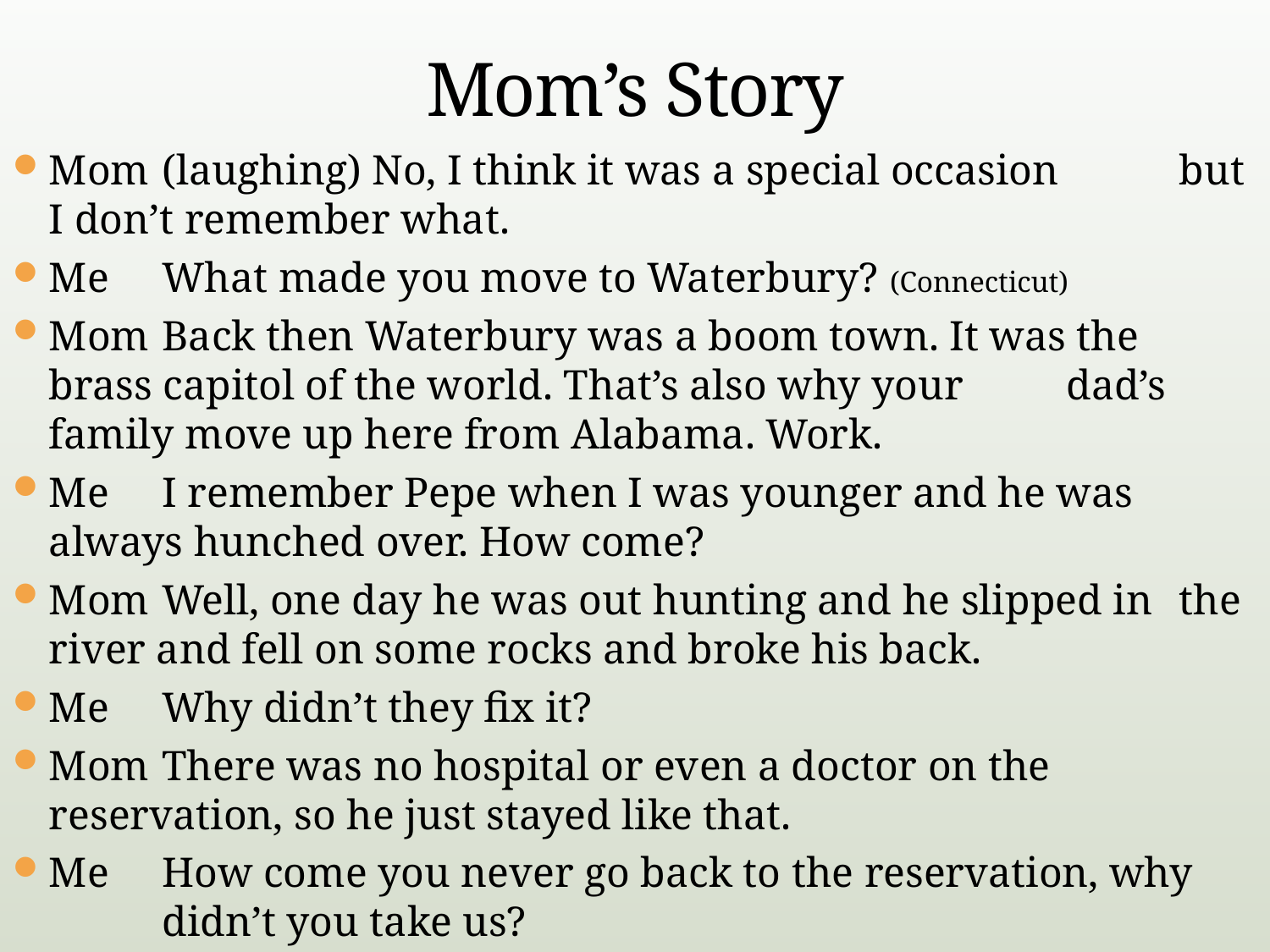

# Mom’s Story
Mom	(laughing) No, I think it was a special occasion 			but I don’t remember what.
Me		What made you move to Waterbury? (Connecticut)
Mom	Back then Waterbury was a boom town. It was the 		brass capitol of the world. That’s also why your 			dad’s family move up here from Alabama. Work.
Me		I remember Pepe when I was younger and he was 		always hunched over. How come?
Mom	Well, one day he was out hunting and he slipped in 		the river and fell on some rocks and broke his back.
Me		Why didn’t they fix it?
Mom	There was no hospital or even a doctor on the 			reservation, so he just stayed like that.
Me		How come you never go back to the reservation, why 		didn’t you take us?